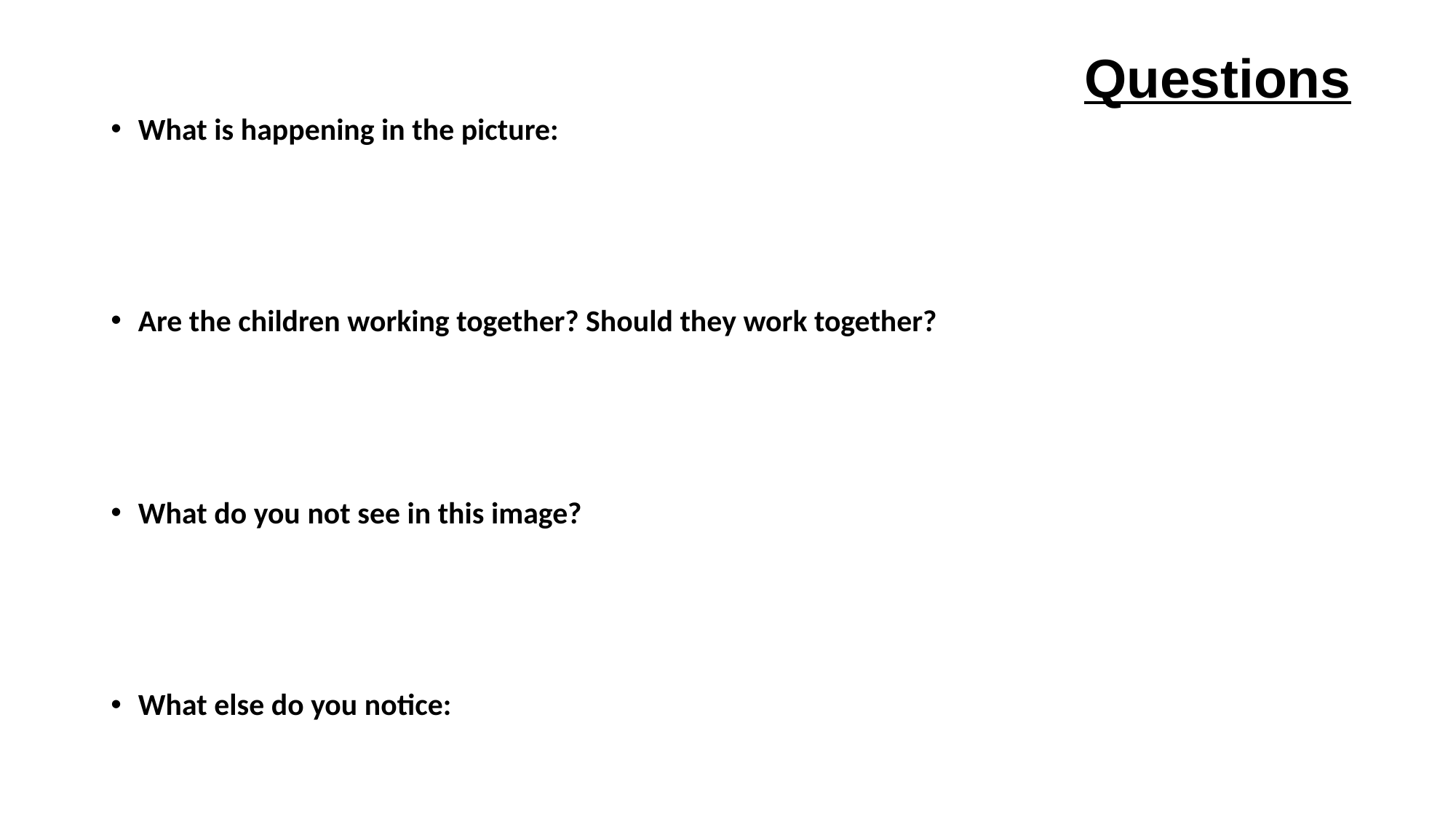

Computer room: Questions
Questions
What is happening in the picture:

Are the children working together? Should they work together?

What do you not see in this image?

What else do you notice: